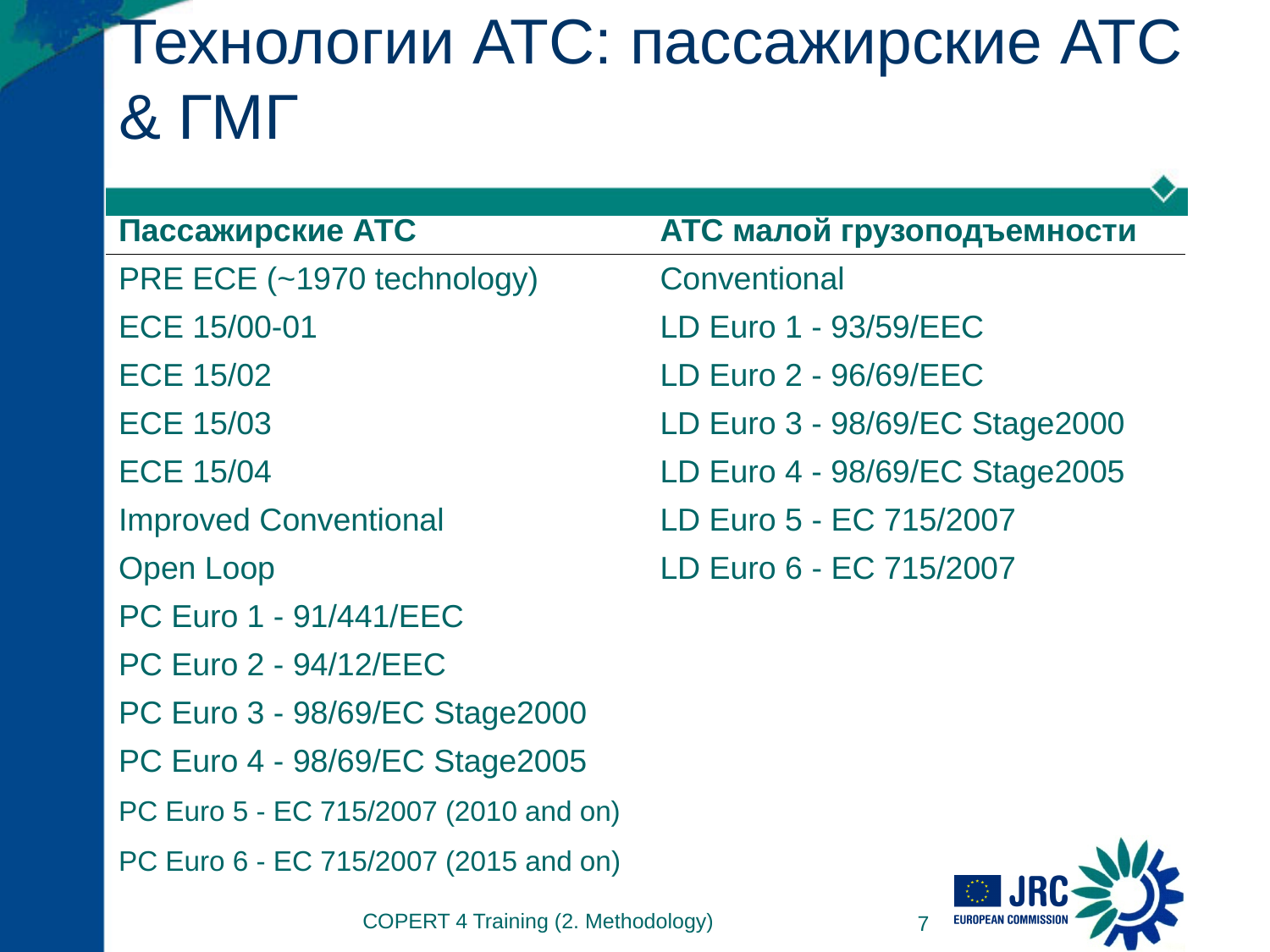

# Технологии АТС: пассажирские АТС & ГМГ
| Пассажирские АТС | АТС малой грузоподъемности |
| --- | --- |
| PRE ECE (~1970 technology) | Conventional |
| ECE 15/00-01 | LD Euro 1 - 93/59/EEC |
| ECE 15/02 | LD Euro 2 - 96/69/EEC |
| ECE 15/03 | LD Euro 3 - 98/69/EC Stage2000 |
| ECE 15/04 | LD Euro 4 - 98/69/EC Stage2005 |
| Improved Conventional | LD Euro 5 - EC 715/2007 |
| Open Loop | LD Euro 6 - EC 715/2007 |
| PC Euro 1 - 91/441/EEC |  |
| PC Euro 2 - 94/12/EEC |  |
| PC Euro 3 - 98/69/EC Stage2000 |  |
| PC Euro 4 - 98/69/EC Stage2005 |  |
| PC Euro 5 - EC 715/2007 (2010 and on) |  |
| PC Euro 6 - EC 715/2007 (2015 and on) |  |
COPERT 4 Training (2. Methodology)
7